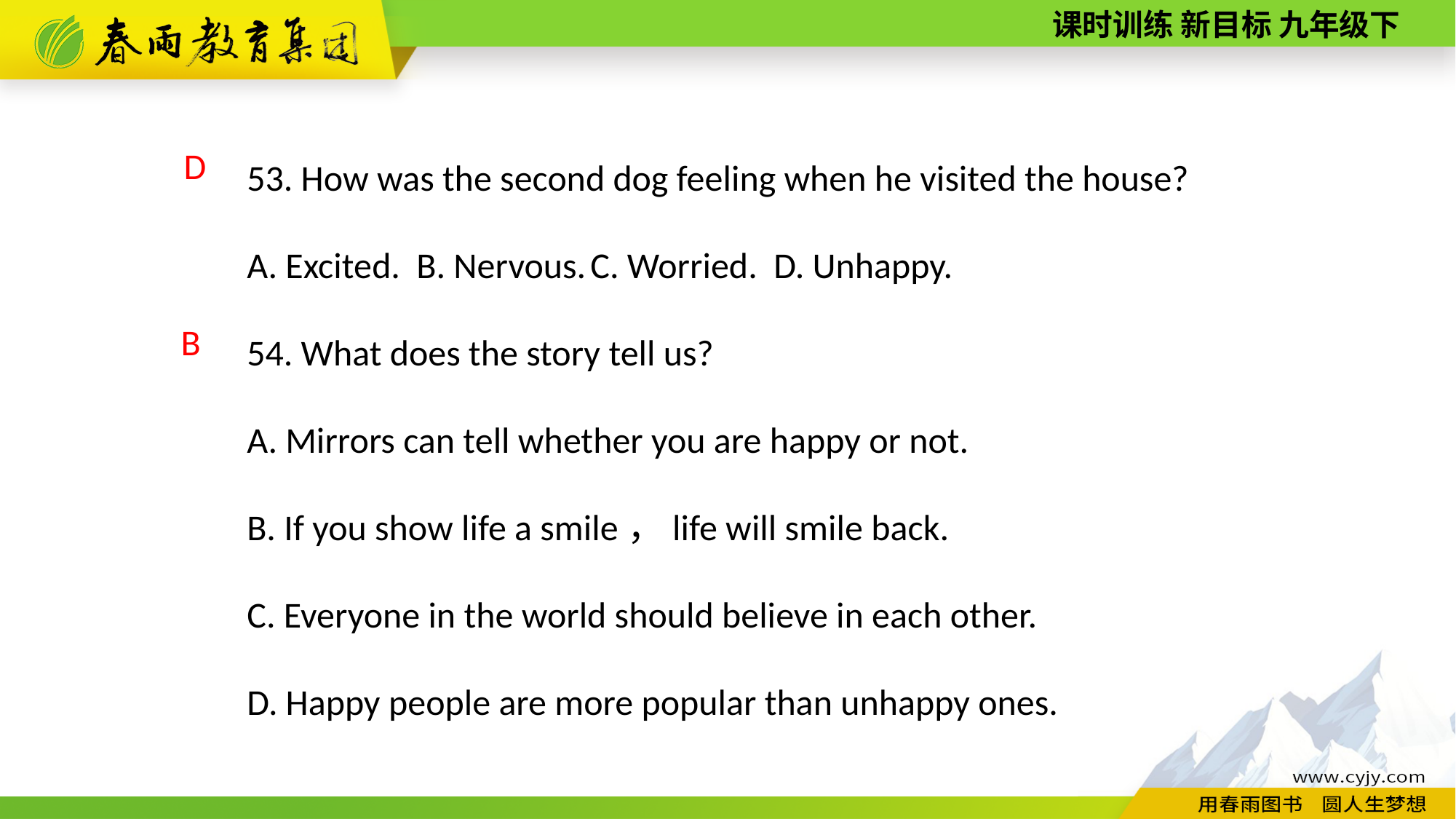

53. How was the second dog feeling when he visited the house?
A. Excited.  B. Nervous. C. Worried.  D. Unhappy.
54. What does the story tell us?
A. Mirrors can tell whether you are happy or not.
B. If you show life a smile，life will smile back.
C. Everyone in the world should believe in each other.
D. Happy people are more popular than unhappy ones.
 D
B